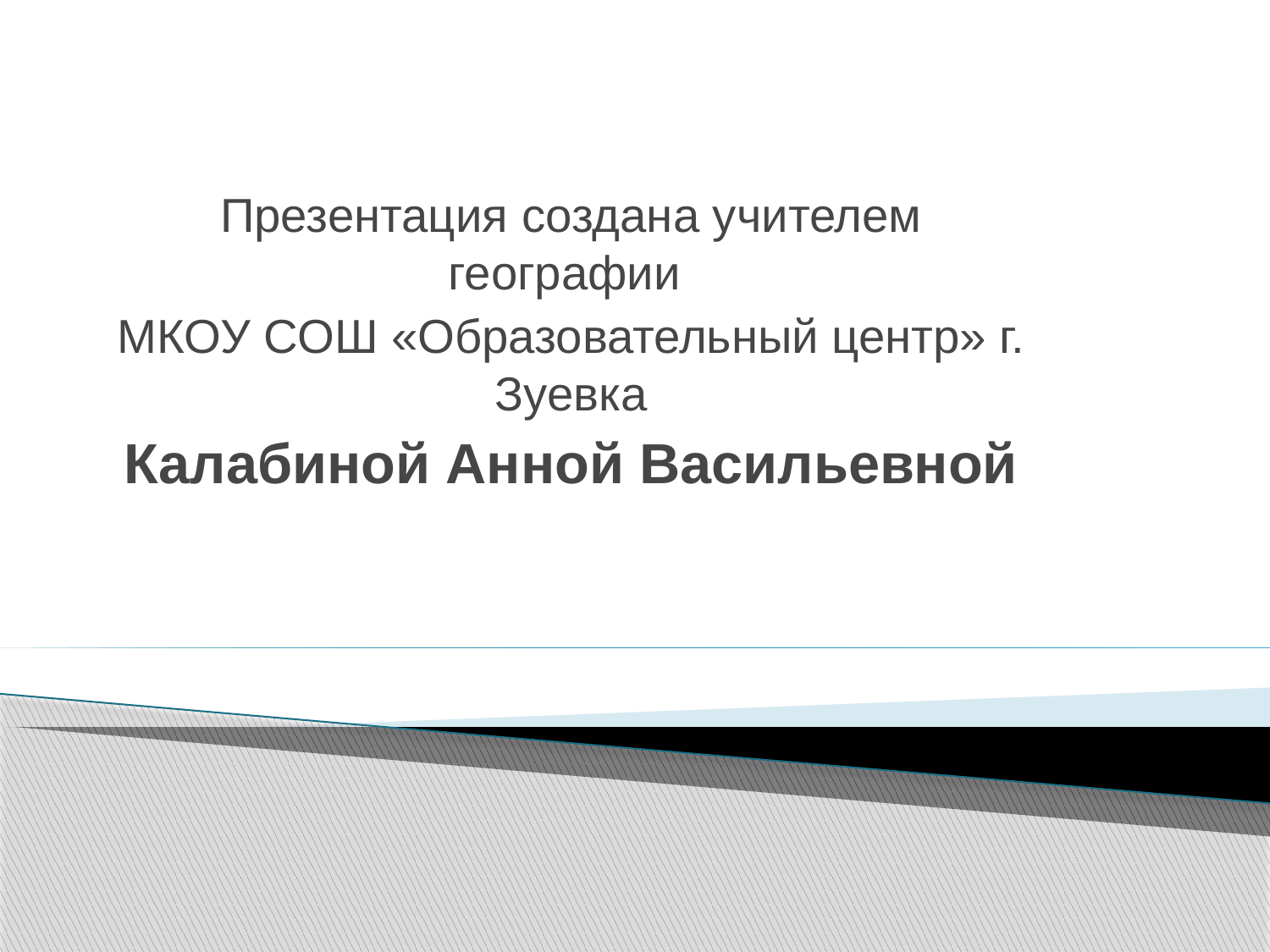

Презентация создана учителем географии
МКОУ СОШ «Образовательный центр» г. Зуевка
Калабиной Анной Васильевной